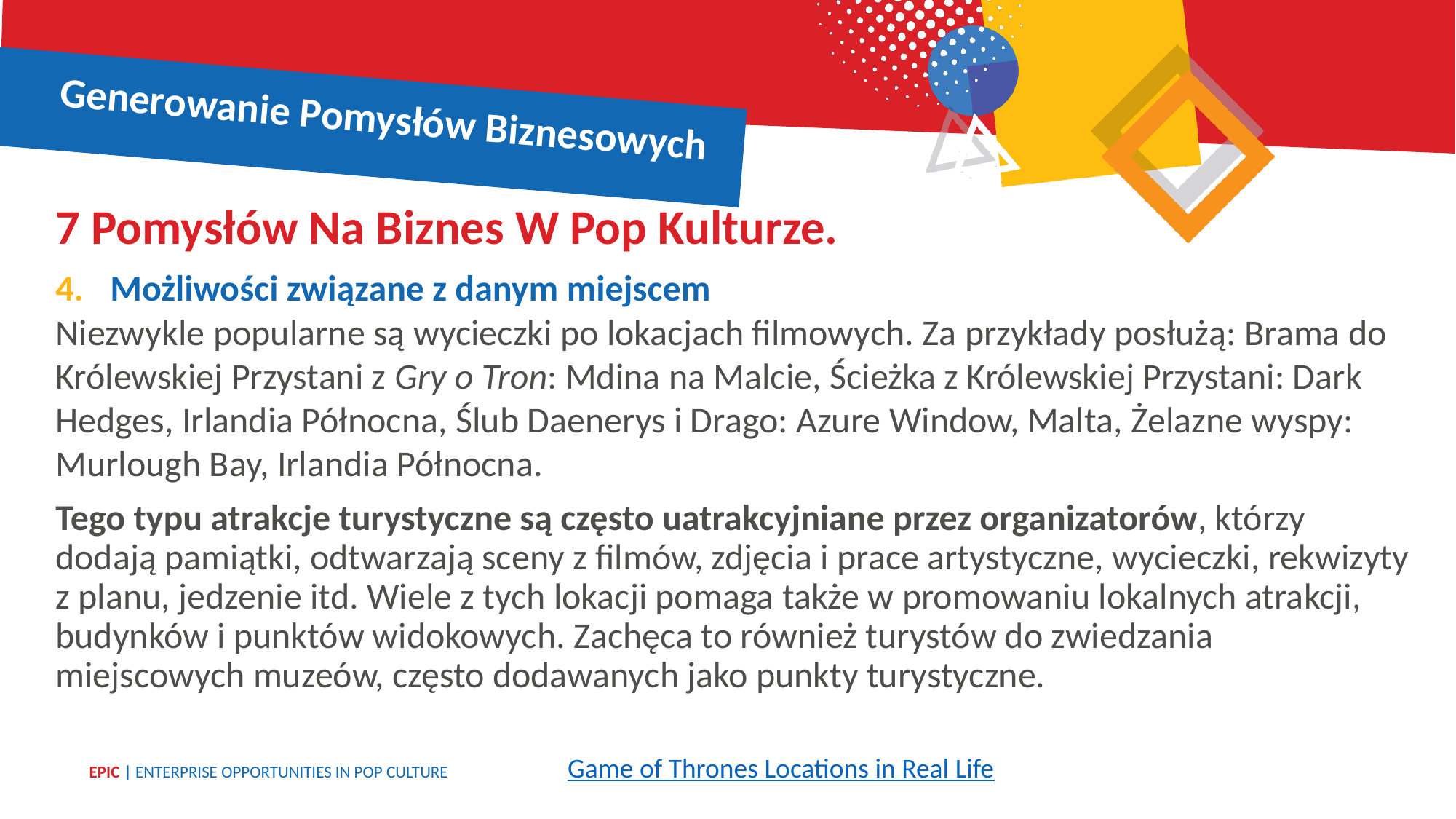

Generowanie Pomysłów Biznesowych

7 Pomysłów Na Biznes W Pop Kulturze.
Możliwości związane z danym miejscem
Niezwykle popularne są wycieczki po lokacjach filmowych. Za przykłady posłużą: Brama do Królewskiej Przystani z Gry o Tron: Mdina na Malcie, Ścieżka z Królewskiej Przystani: Dark Hedges, Irlandia Północna, Ślub Daenerys i Drago: Azure Window, Malta, Żelazne wyspy: Murlough Bay, Irlandia Północna.
Tego typu atrakcje turystyczne są często uatrakcyjniane przez organizatorów, którzy dodają pamiątki, odtwarzają sceny z filmów, zdjęcia i prace artystyczne, wycieczki, rekwizyty z planu, jedzenie itd. Wiele z tych lokacji pomaga także w promowaniu lokalnych atrakcji, budynków i punktów widokowych. Zachęca to również turystów do zwiedzania miejscowych muzeów, często dodawanych jako punkty turystyczne.
Game of Thrones Locations in Real Life